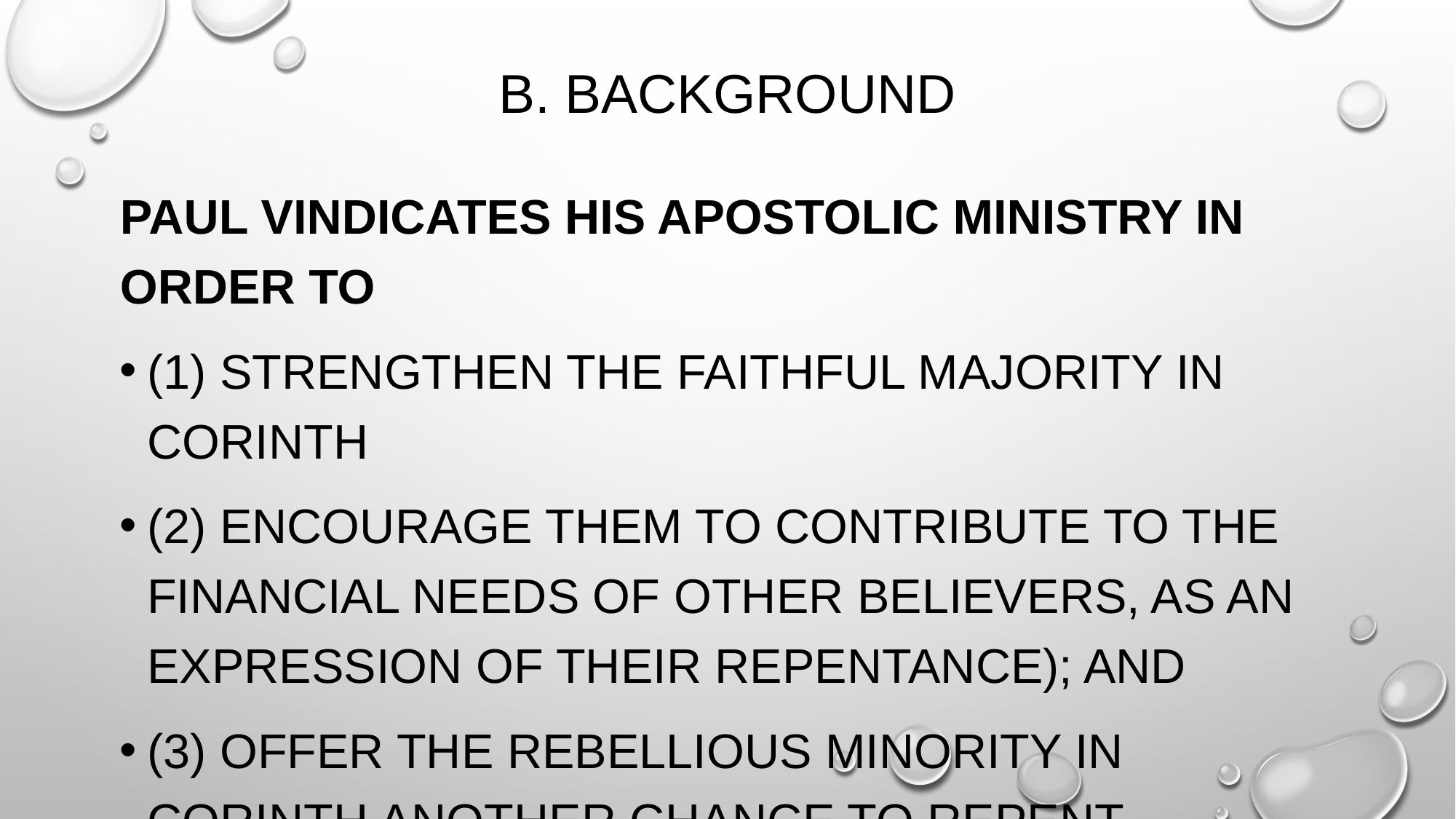

# b. background
Paul vindicates his apostolic ministry in order to
(1) strengthen the faithful majority in Corinth
(2) encourage them to contribute to the financial needs of other believers, as an expression of their repentance); and
(3) offer the rebellious minority in Corinth another chance to repent before he returns to judge those still rejecting him and his message